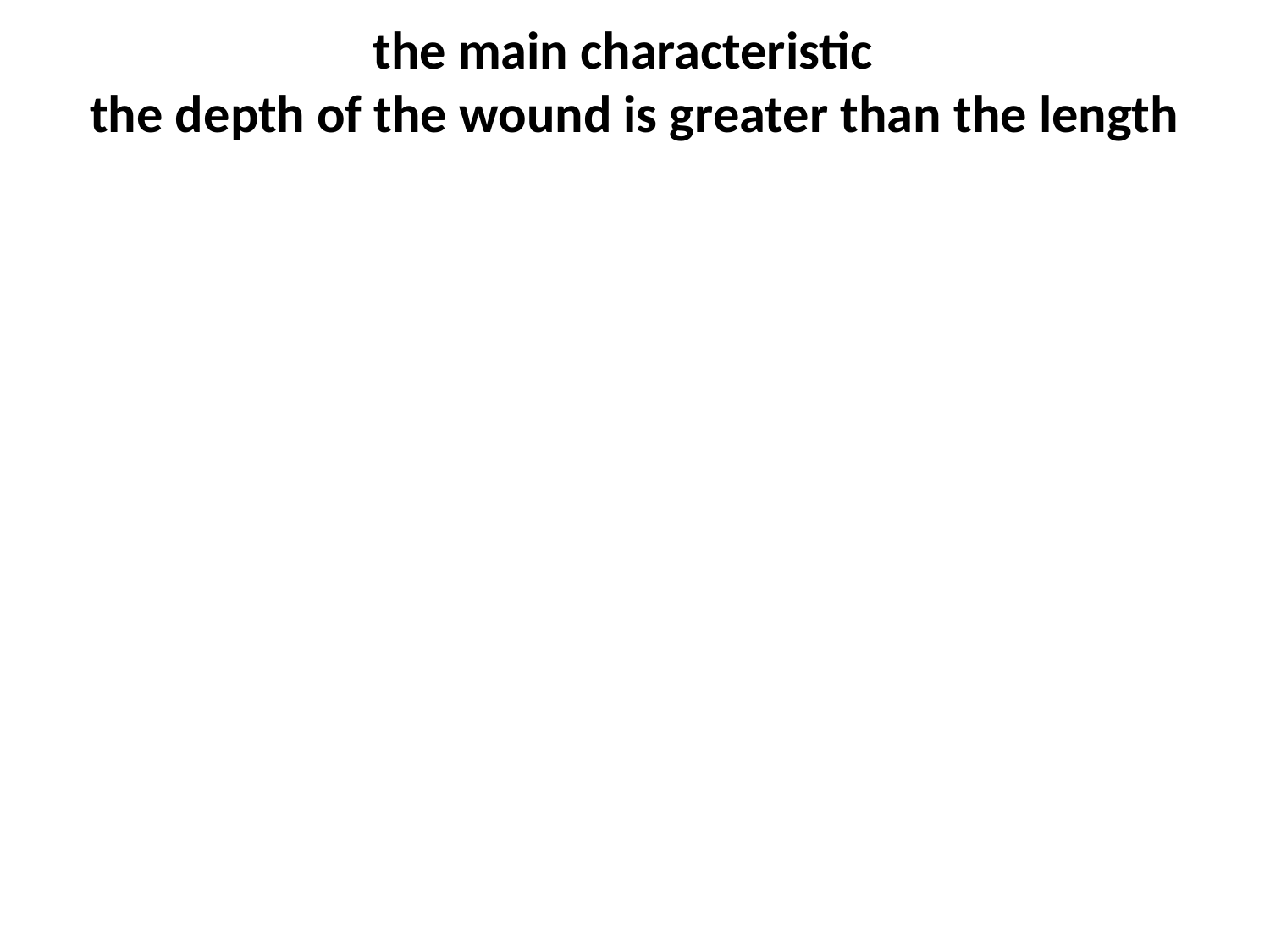

# the main characteristic the depth of the wound is greater than the length